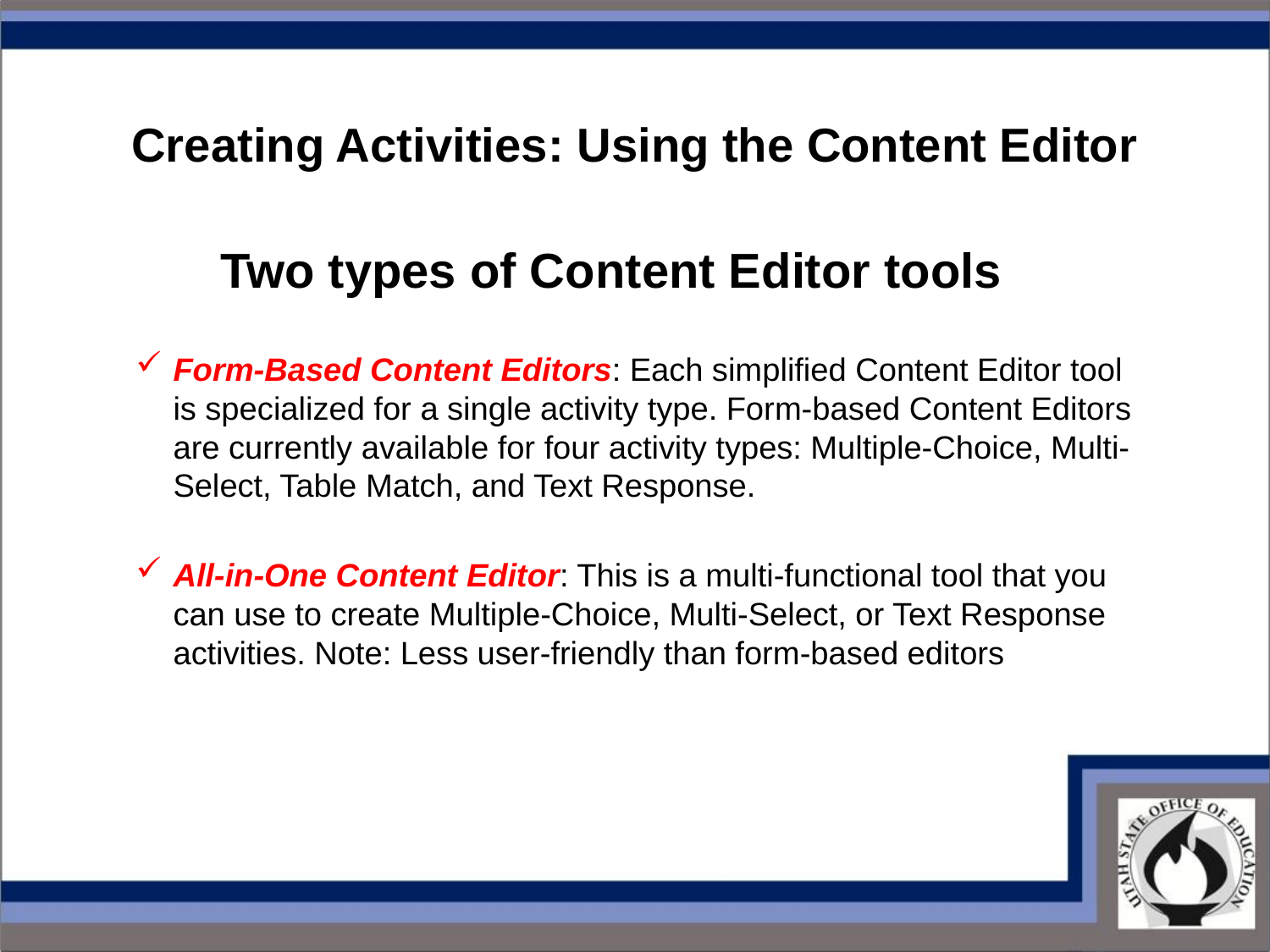

# Creating Activities: Using the Content Editor
Two types of Content Editor tools

Form-Based Content Editors: Each simplified Content Editor tool is specialized for a single activity type. Form-based Content Editors are currently available for four activity types: Multiple-Choice, Multi-Select, Table Match, and Text Response.

All-in-One Content Editor: This is a multi-functional tool that you can use to create Multiple-Choice, Multi-Select, or Text Response activities. Note: Less user-friendly than form-based editors